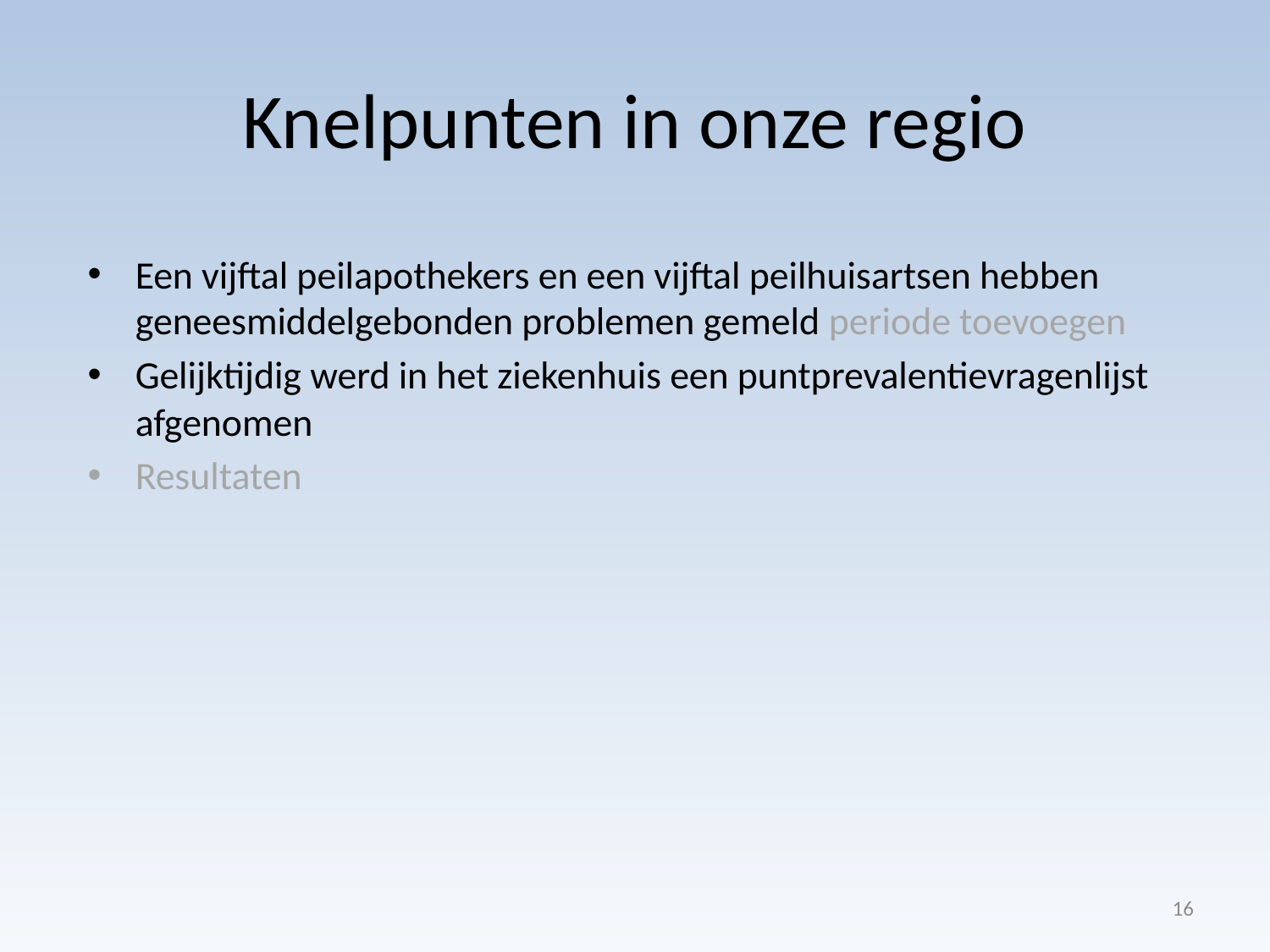

# Knelpunten in onze regio

Een vijftal peilapothekers en een vijftal peilhuisartsen hebben geneesmiddelgebonden problemen gemeld periode toevoegen
Gelijktijdig werd in het ziekenhuis een puntprevalentievragenlijst afgenomen
Resultaten

16